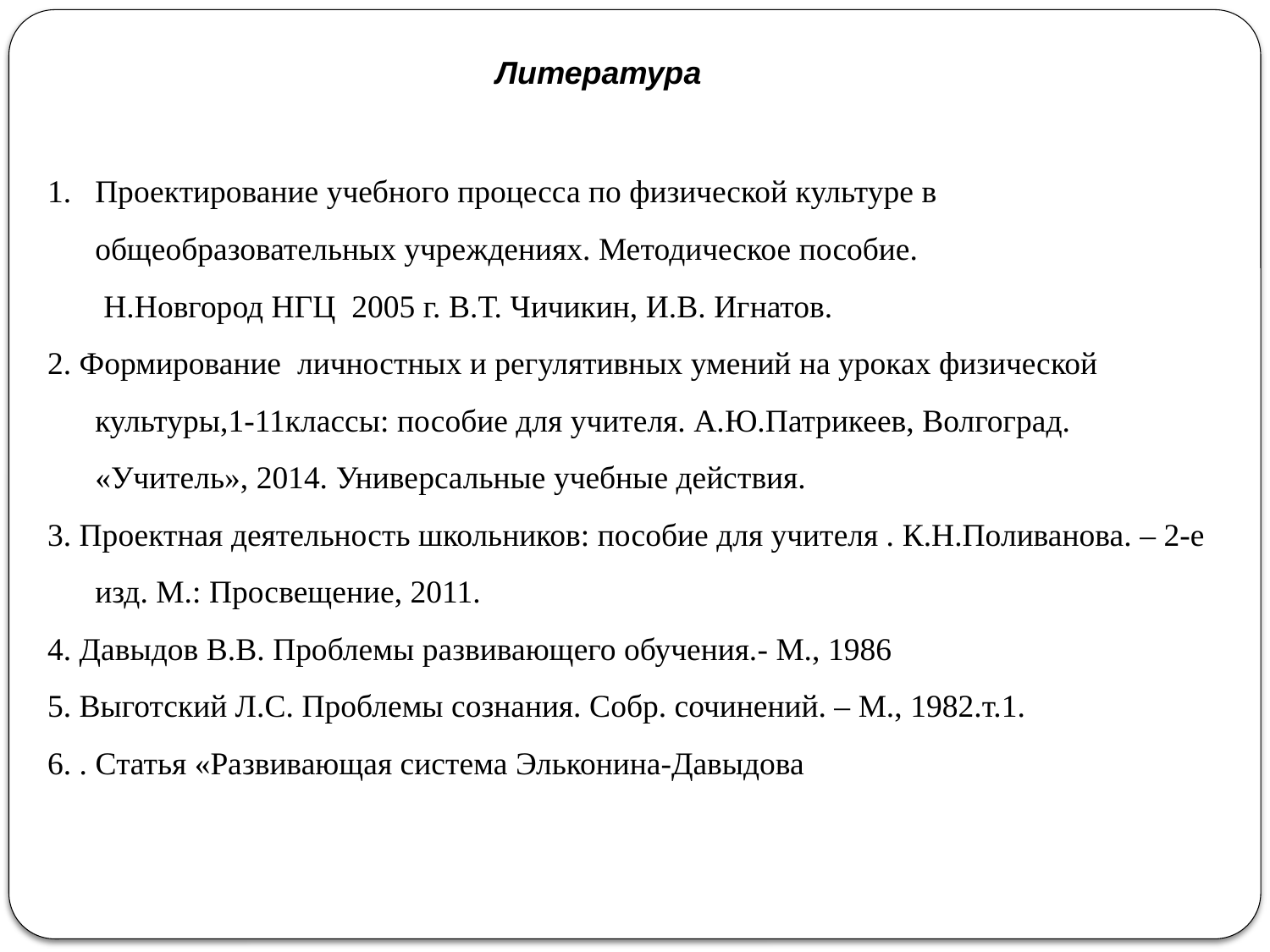

Литература
Проектирование учебного процесса по физической культуре в общеобразовательных учреждениях. Методическое пособие.
       Н.Новгород НГЦ  2005 г. В.Т. Чичикин, И.В. Игнатов.
2. Формирование  личностных и регулятивных умений на уроках физической культуры,1-11классы: пособие для учителя. А.Ю.Патрикеев, Волгоград. «Учитель», 2014. Универсальные учебные действия.
3. Проектная деятельность школьников: пособие для учителя . К.Н.Поливанова. – 2-е изд. М.: Просвещение, 2011.
4. Давыдов В.В. Проблемы развивающего обучения.- М., 1986
5. Выготский Л.С. Проблемы сознания. Собр. сочинений. – М., 1982.т.1.
6. . Статья «Развивающая система Эльконина-Давыдова